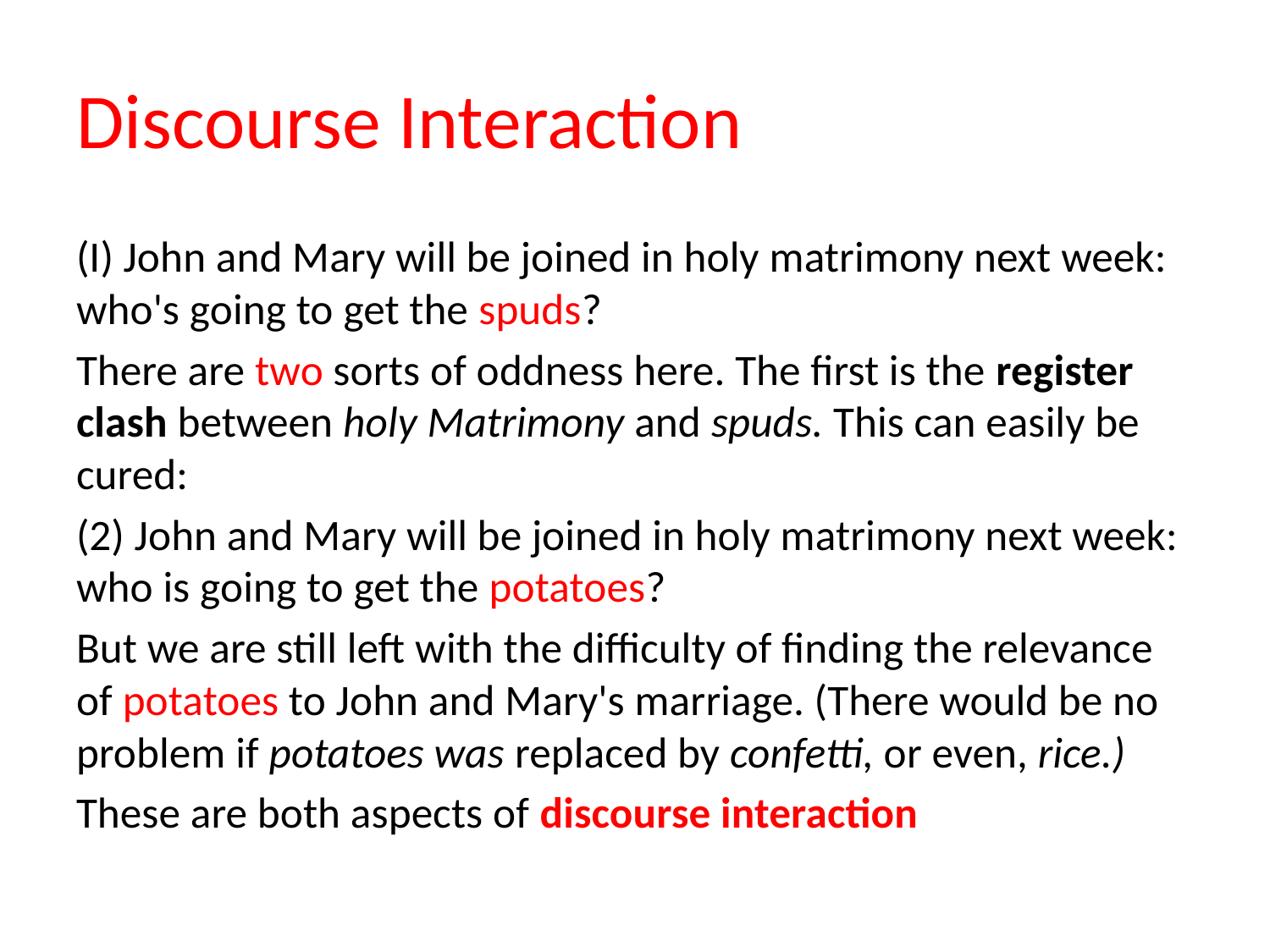

# Discourse Interaction
(I) John and Mary will be joined in holy matrimony next week: who's going to get the spuds?
There are two sorts of oddness here. The first is the register clash between holy Matrimony and spuds. This can easily be cured:
(2) John and Mary will be joined in holy matrimony next week: who is going to get the potatoes?
But we are still left with the difficulty of finding the relevance of potatoes to John and Mary's marriage. (There would be no problem if potatoes was replaced by confetti, or even, rice.)
These are both aspects of discourse interaction